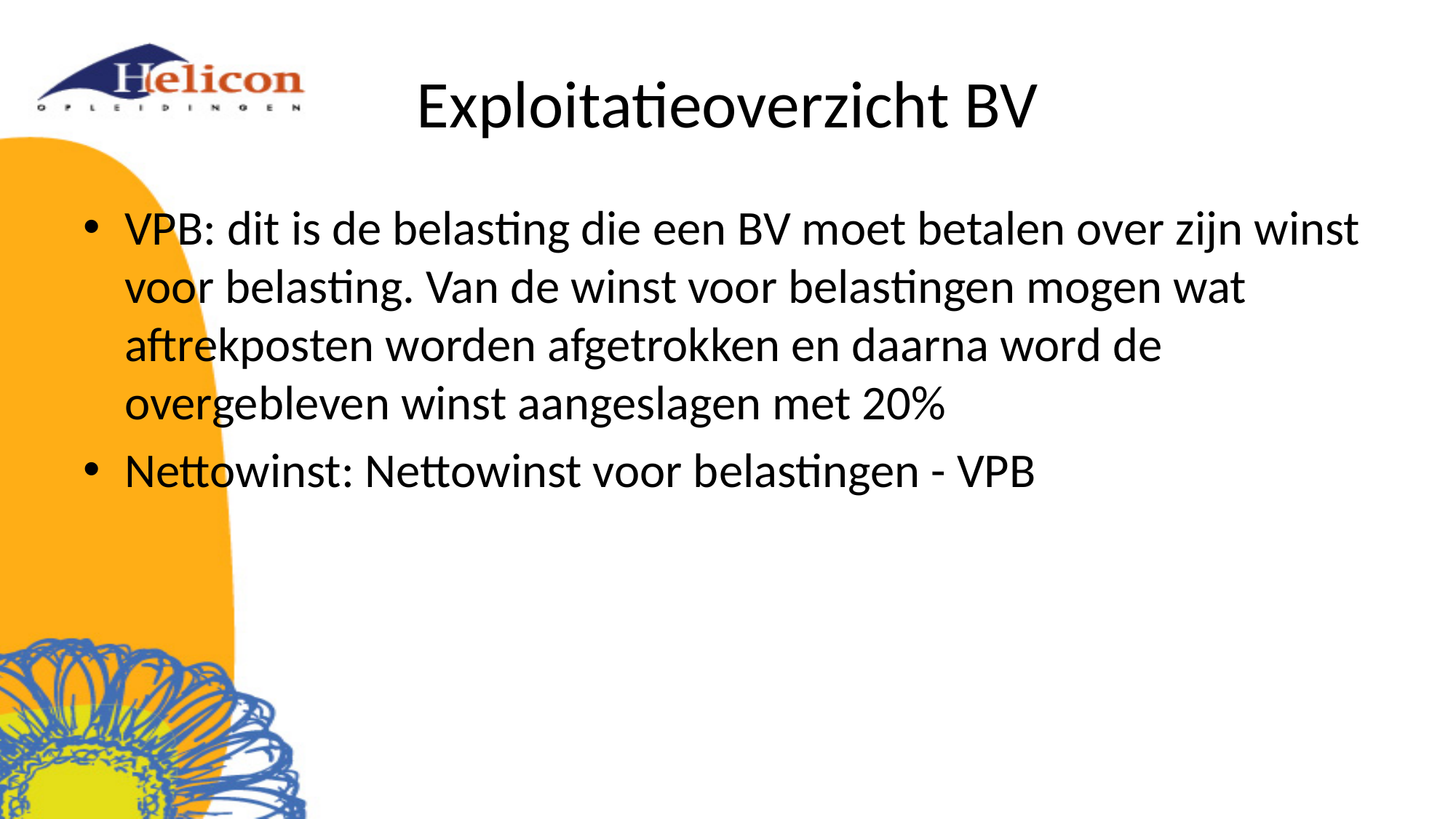

# Exploitatieoverzicht BV
VPB: dit is de belasting die een BV moet betalen over zijn winst voor belasting. Van de winst voor belastingen mogen wat aftrekposten worden afgetrokken en daarna word de overgebleven winst aangeslagen met 20%
Nettowinst: Nettowinst voor belastingen - VPB